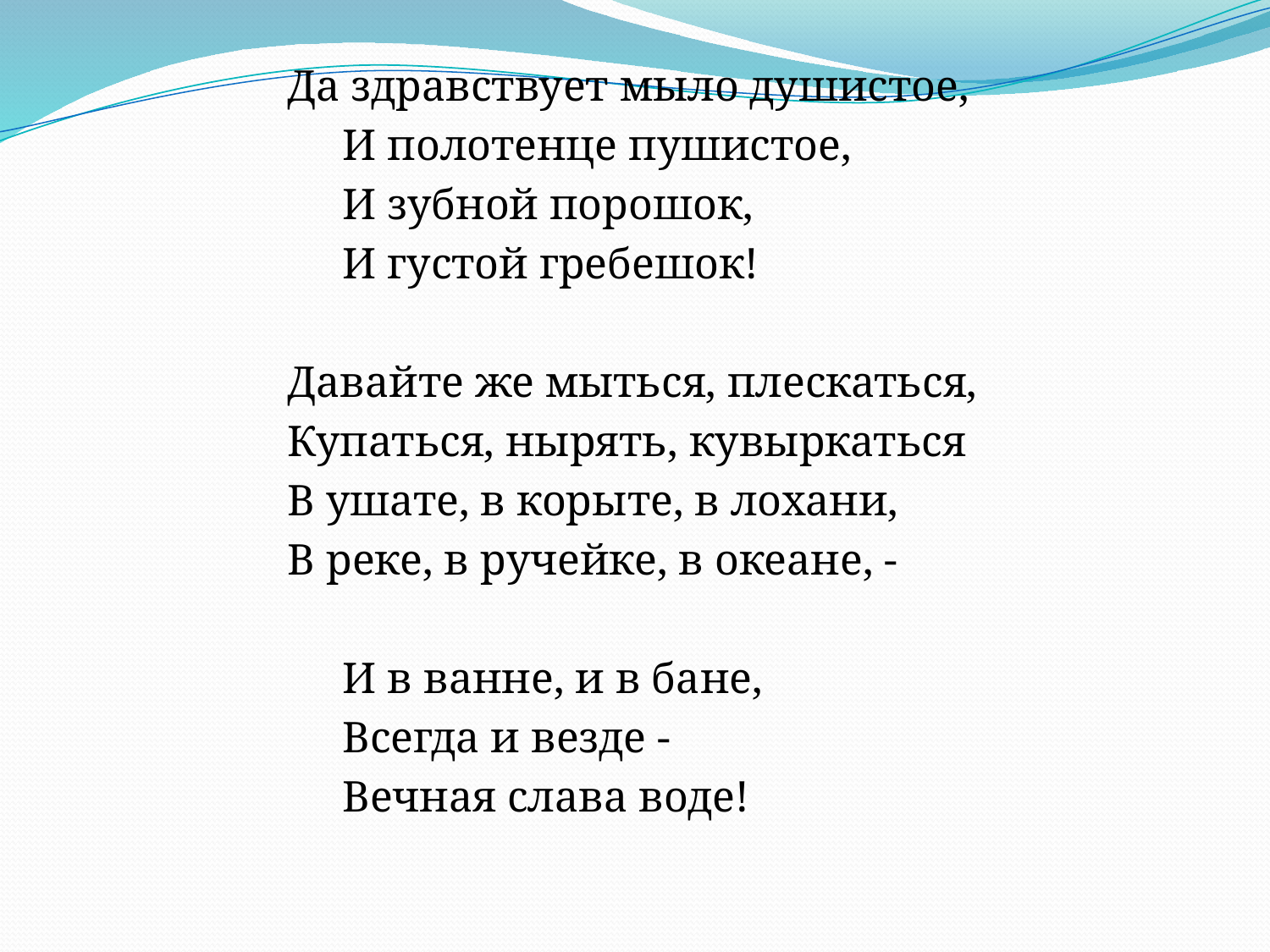

Да здравствует мыло душистое,
     И полотенце пушистое,
     И зубной порошок,
     И густой гребешок!

Давайте же мыться, плескаться,
Купаться, нырять, кувыркаться
В ушате, в корыте, в лохани,
В реке, в ручейке, в океане, -

     И в ванне, и в бане,
     Всегда и везде -
     Вечная слава воде!